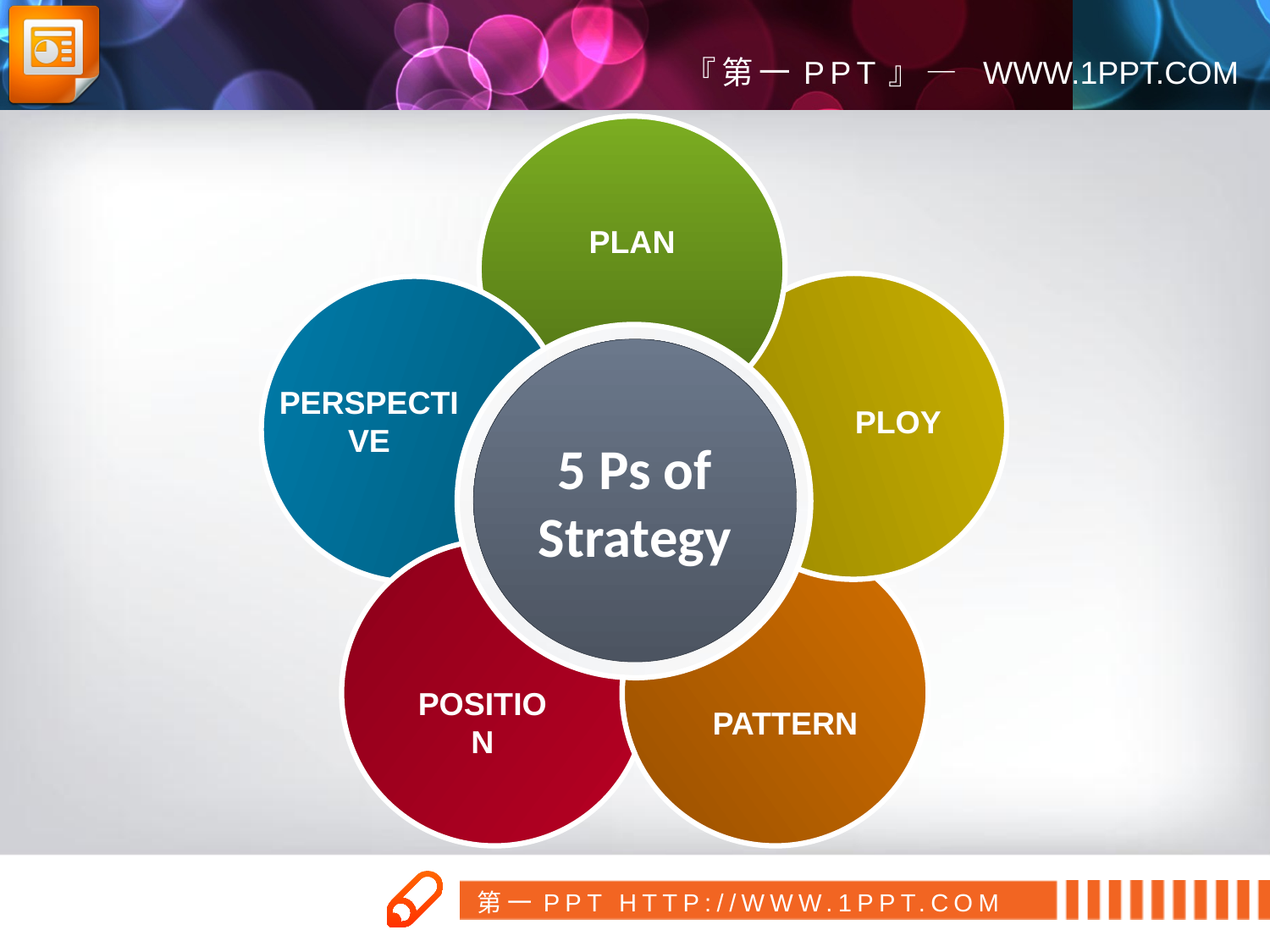

Plan

5 Ps of Strategy
Perspective
Ploy

Position
Pattern